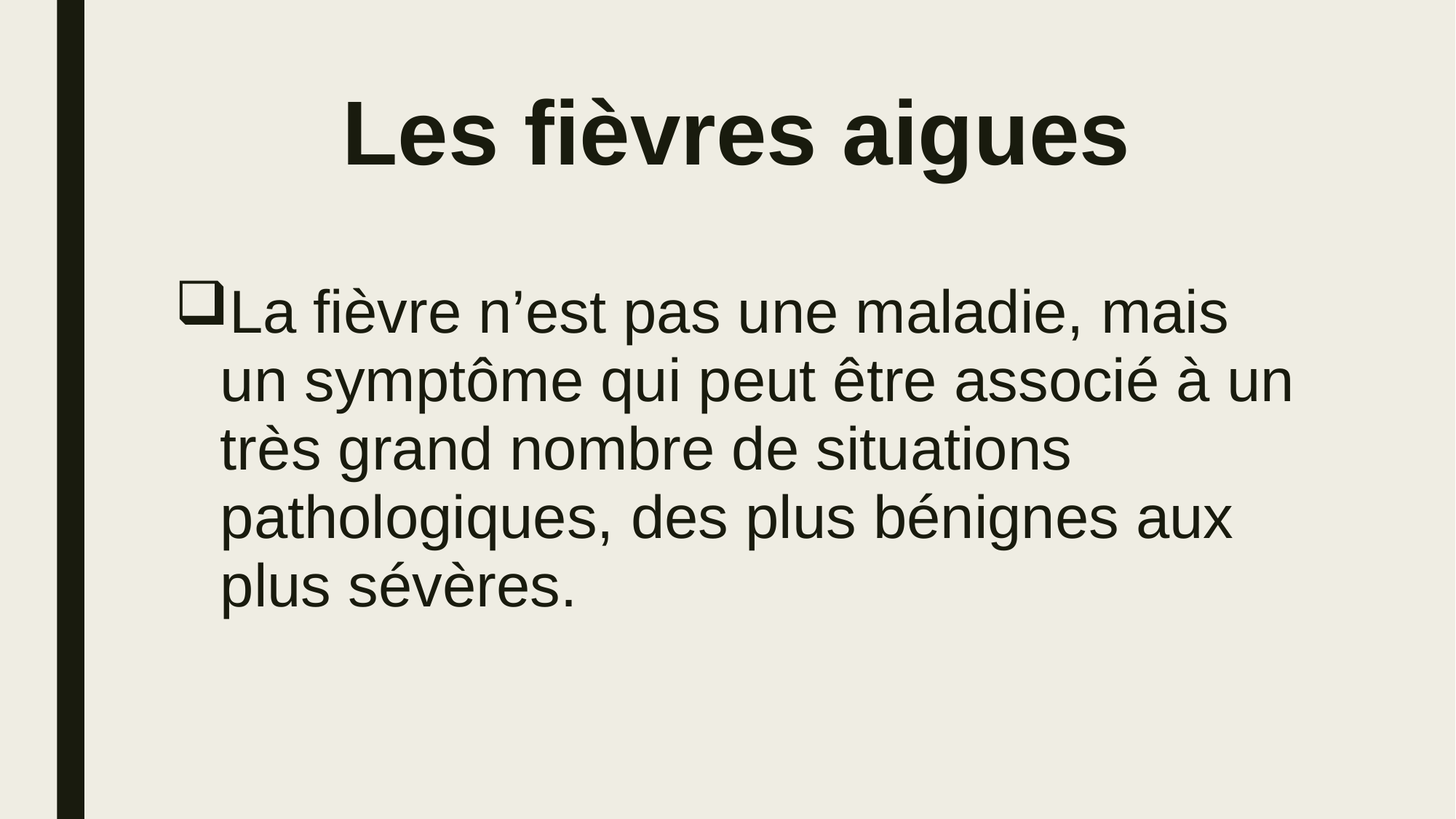

# Les fièvres aigues
La fièvre n’est pas une maladie, mais un symptôme qui peut être associé à un très grand nombre de situations pathologiques, des plus bénignes aux plus sévères.